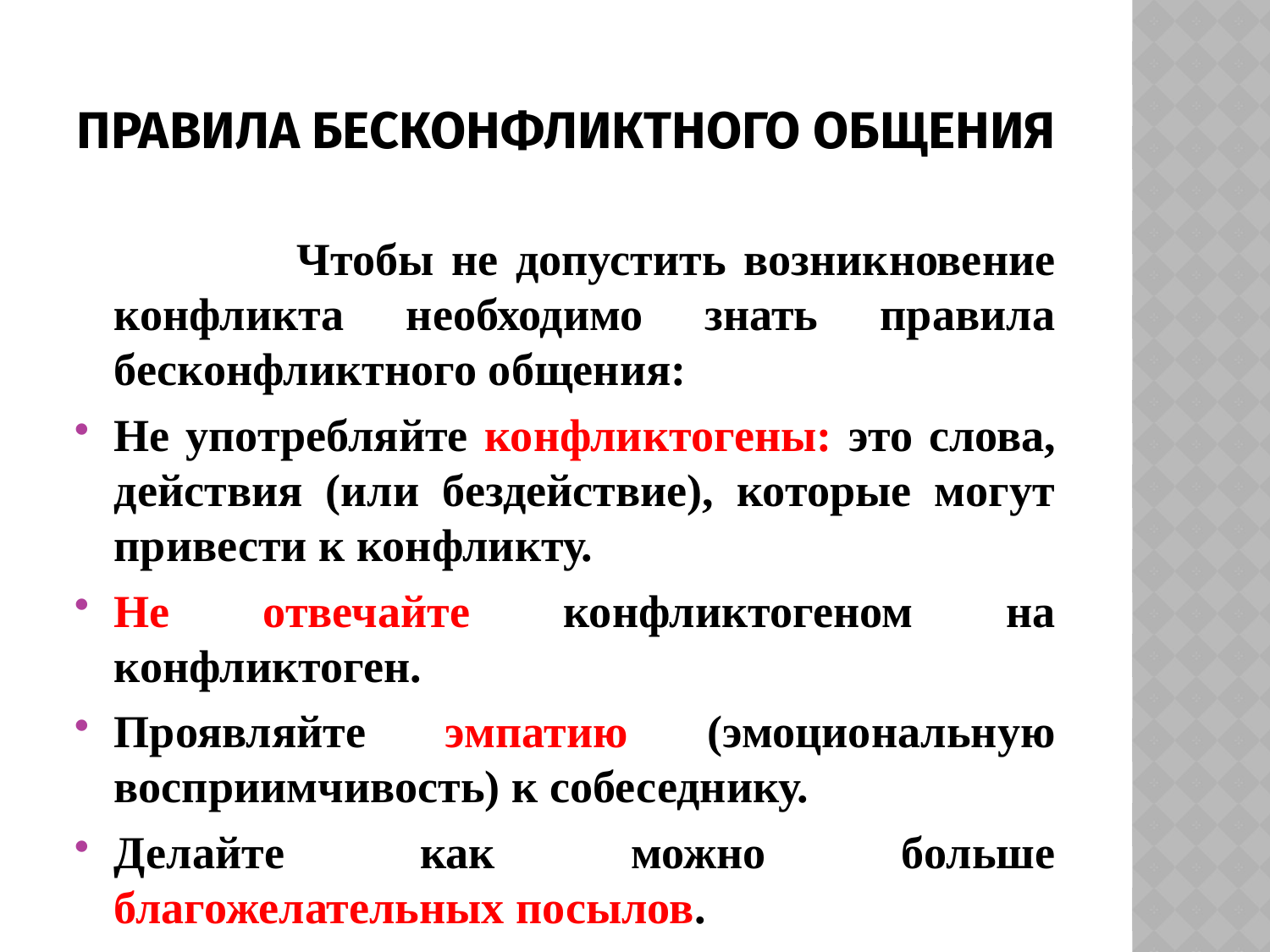

# Правила бесконфликтного общения
            Чтобы не допустить возникновение конфликта необходимо знать правила бесконфликтного общения:
Не употребляйте конфликтогены: это слова, действия (или бездействие), которые могут привести к конфликту.
Не отвечайте конфликтогеном на конфликтоген.
Проявляйте эмпатию (эмоциональную восприимчивость) к собеседнику.
Делайте как можно больше благожелательных посылов.